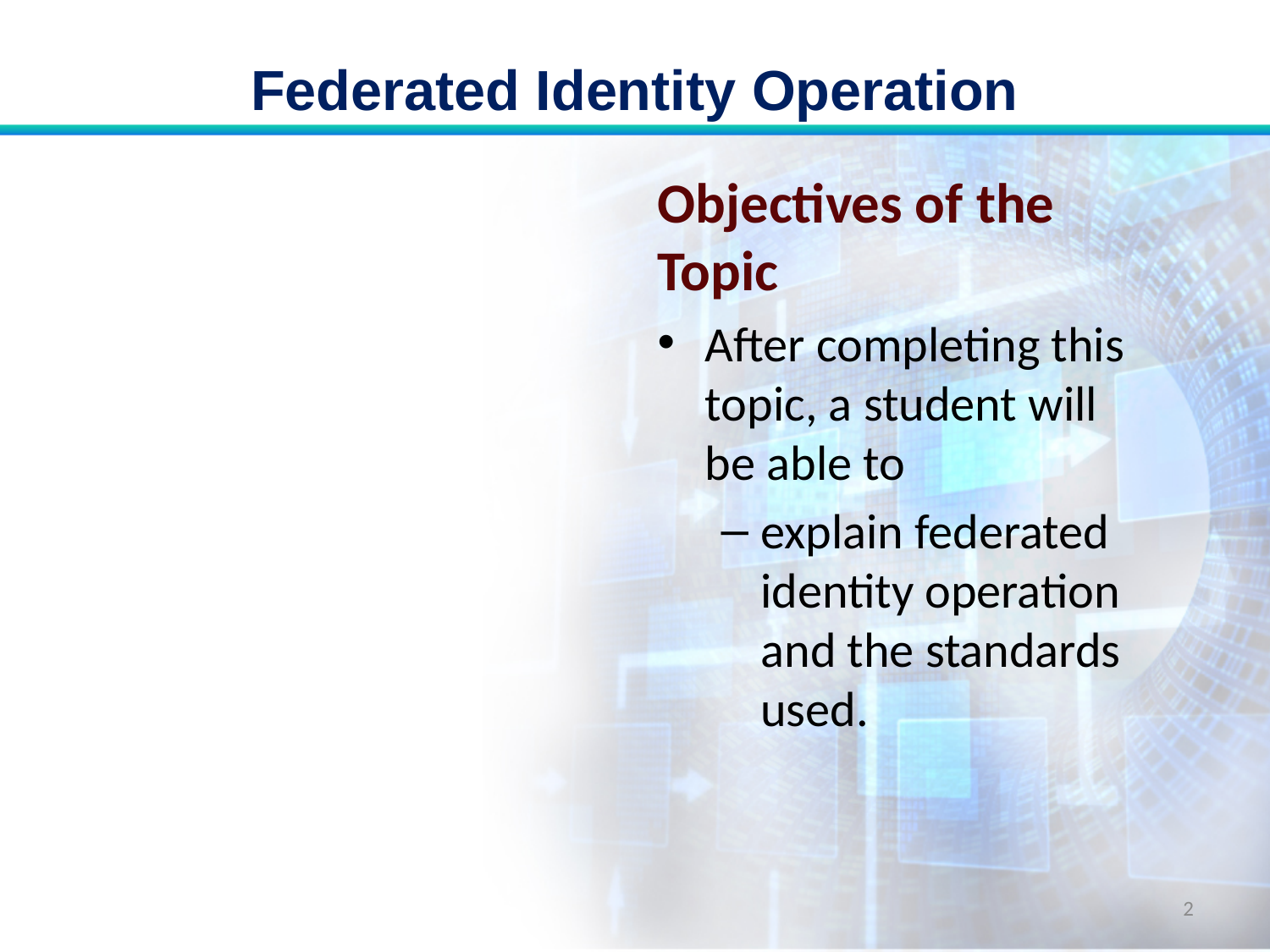

# Federated Identity Operation
Objectives of the Topic
After completing this topic, a student will be able to
explain federated identity operation and the standards used.
2